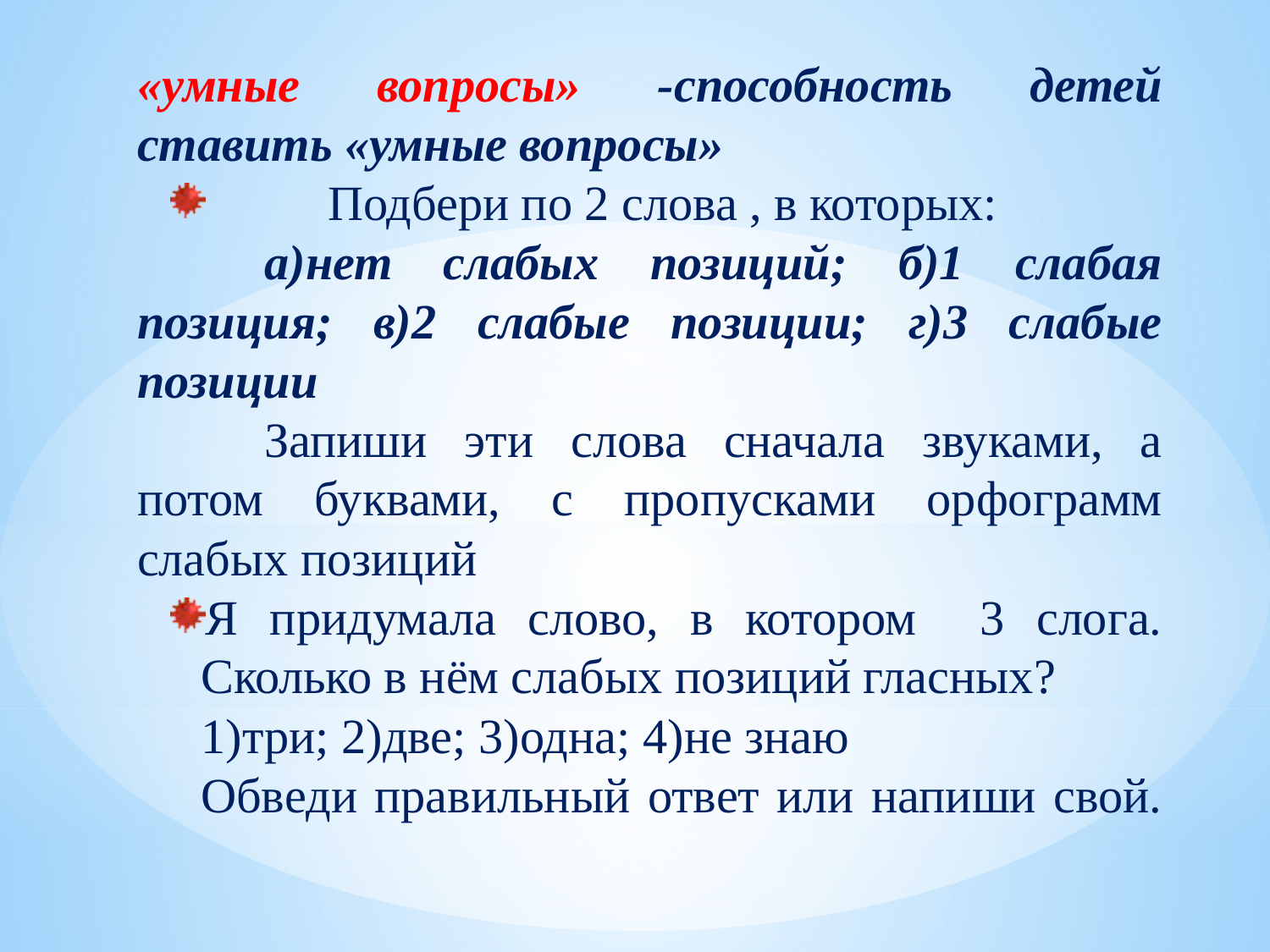

«умные вопросы» -способность детей ставить «умные вопросы»
	Подбери по 2 слова , в которых:
	а)нет слабых позиций; б)1 слабая позиция; в)2 слабые позиции; г)3 слабые позиции
	Запиши эти слова сначала звуками, а потом буквами, с пропусками орфограмм слабых позиций
Я придумала слово, в котором  3 слога. Сколько в нём слабых позиций гласных?
1)три; 2)две; 3)одна; 4)не знаю
Обведи правильный ответ или напиши свой.